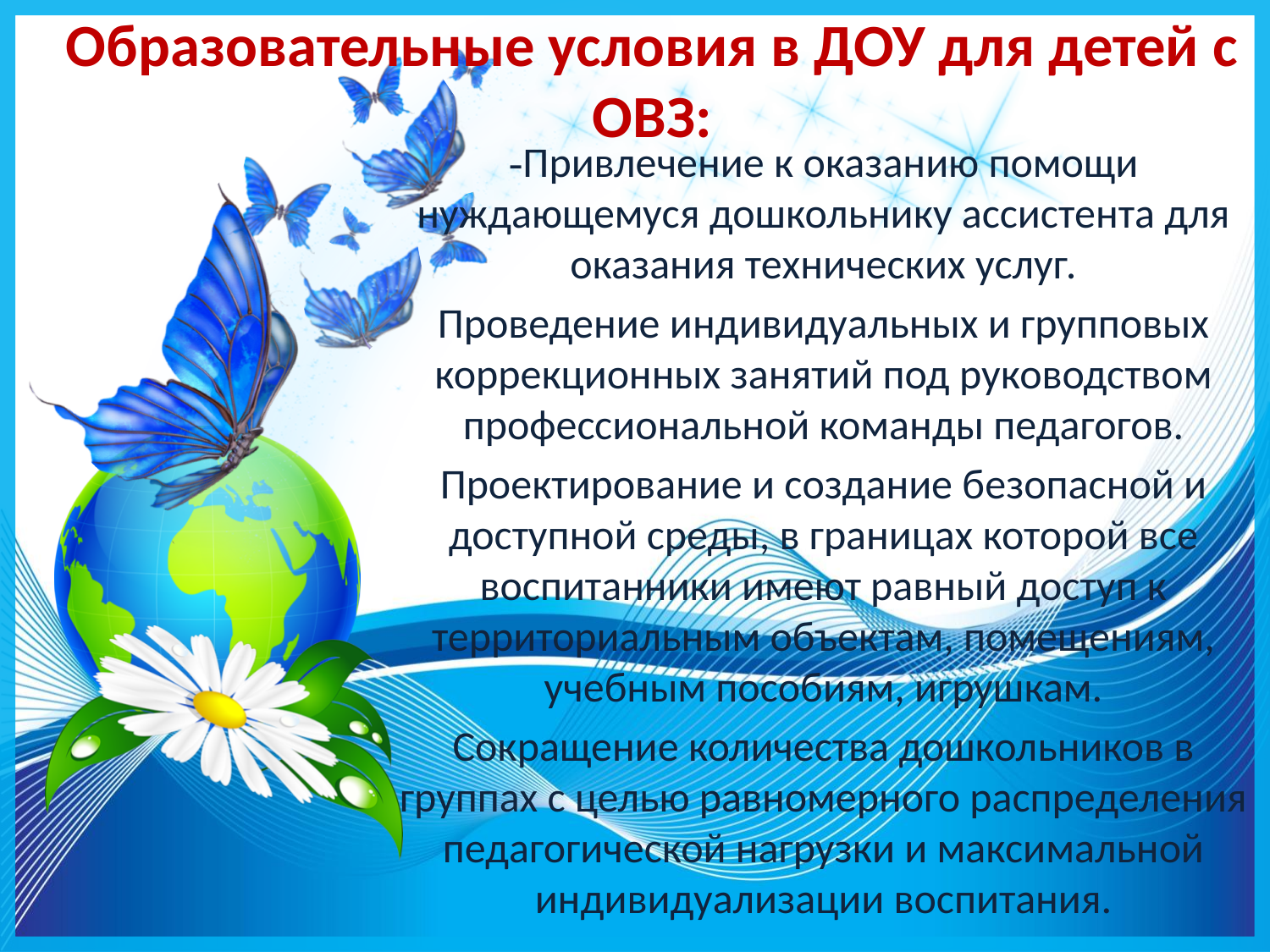

# Образовательные условия в ДОУ для детей с ОВЗ:
-Привлечение к оказанию помощи нуждающемуся дошкольнику ассистента для оказания технических услуг.
Проведение индивидуальных и групповых коррекционных занятий под руководством профессиональной команды педагогов.
Проектирование и создание безопасной и доступной среды, в границах которой все воспитанники имеют равный доступ к территориальным объектам, помещениям, учебным пособиям, игрушкам.
Сокращение количества дошкольников в группах с целью равномерного распределения педагогической нагрузки и максимальной индивидуализации воспитания.